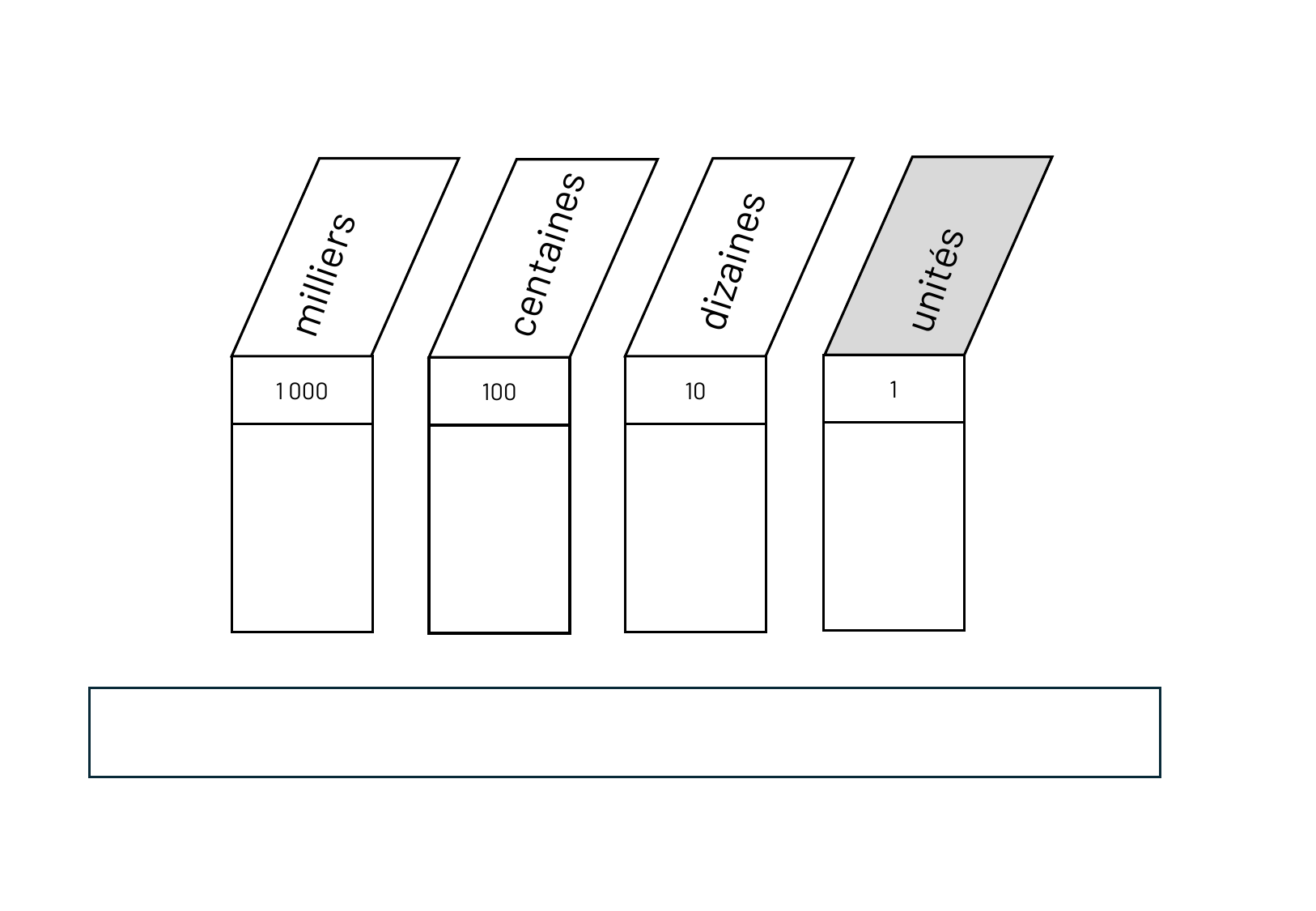

dizaines
unités
   centaines

1

1 000

10

100

milliers